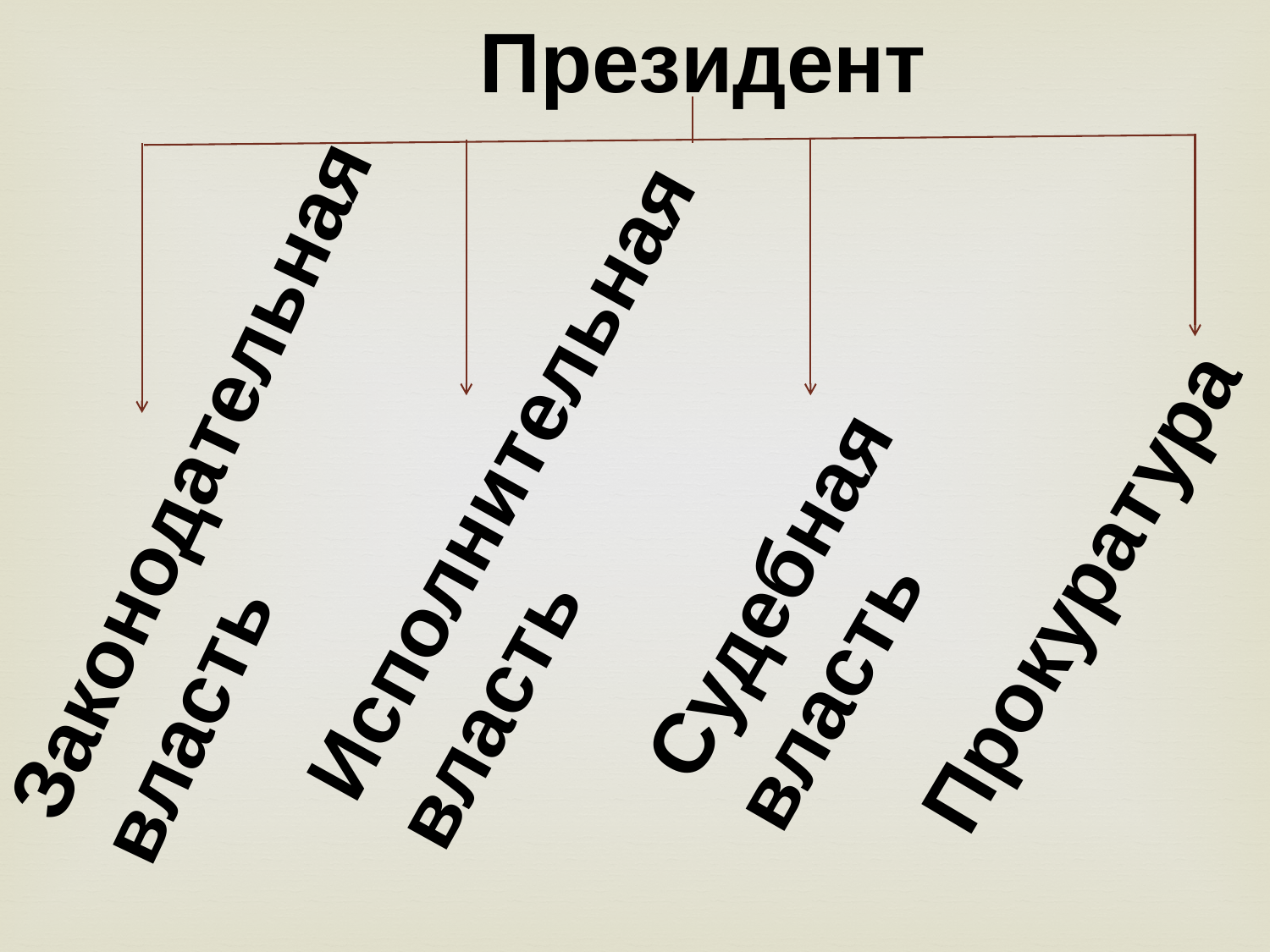

Президент
Законодательная
власть
Исполнительная
власть
Судебная
власть
Прокуратура